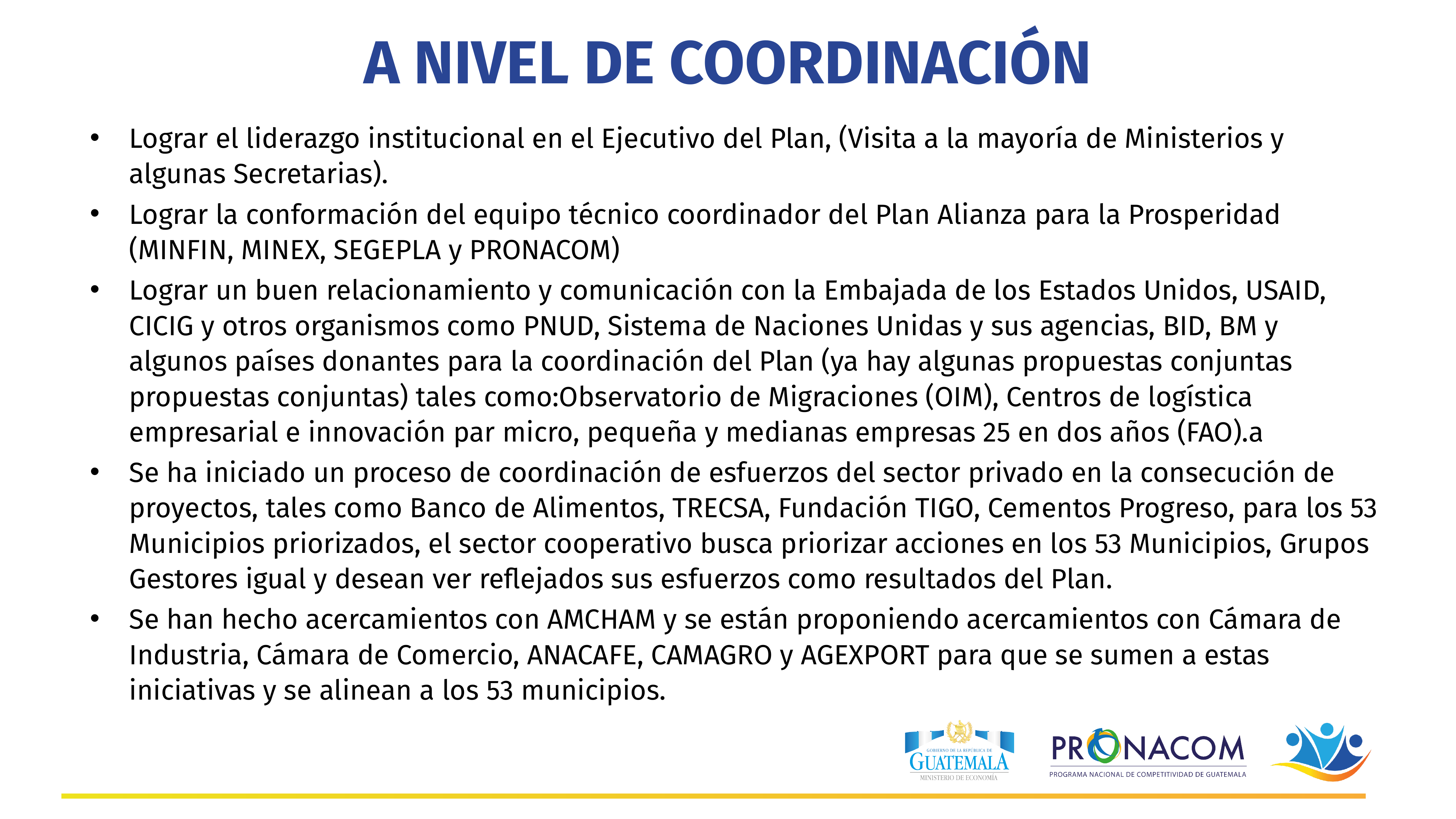

# A NIVEL DE COORDINACIÓN
Lograr el liderazgo institucional en el Ejecutivo del Plan, (Visita a la mayoría de Ministerios y algunas Secretarias).
Lograr la conformación del equipo técnico coordinador del Plan Alianza para la Prosperidad (MINFIN, MINEX, SEGEPLA y PRONACOM)
Lograr un buen relacionamiento y comunicación con la Embajada de los Estados Unidos, USAID, CICIG y otros organismos como PNUD, Sistema de Naciones Unidas y sus agencias, BID, BM y algunos países donantes para la coordinación del Plan (ya hay algunas propuestas conjuntas propuestas conjuntas) tales como:Observatorio de Migraciones (OIM), Centros de logística empresarial e innovación par micro, pequeña y medianas empresas 25 en dos años (FAO).a
Se ha iniciado un proceso de coordinación de esfuerzos del sector privado en la consecución de proyectos, tales como Banco de Alimentos, TRECSA, Fundación TIGO, Cementos Progreso, para los 53 Municipios priorizados, el sector cooperativo busca priorizar acciones en los 53 Municipios, Grupos Gestores igual y desean ver reflejados sus esfuerzos como resultados del Plan.
Se han hecho acercamientos con AMCHAM y se están proponiendo acercamientos con Cámara de Industria, Cámara de Comercio, ANACAFE, CAMAGRO y AGEXPORT para que se sumen a estas iniciativas y se alinean a los 53 municipios.